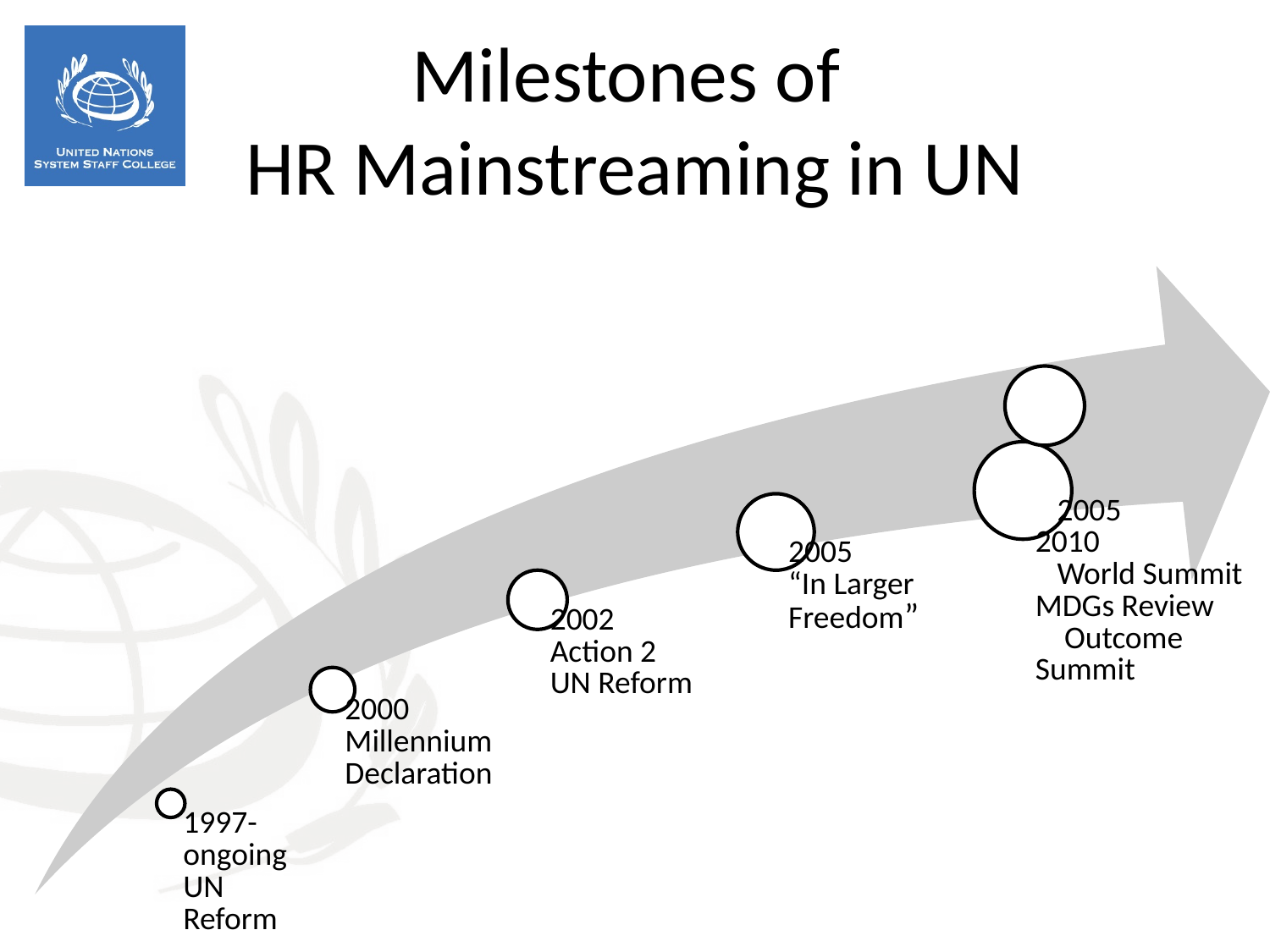

Milestones of
HR Mainstreaming in UN
1997-ongoing
UN Reform
2000
Millennium Declaration
2002
Action 2
UN Reform
2005
“In Larger Freedom”
   2005                2010
   World Summit  MDGs Review
    Outcome          Summit